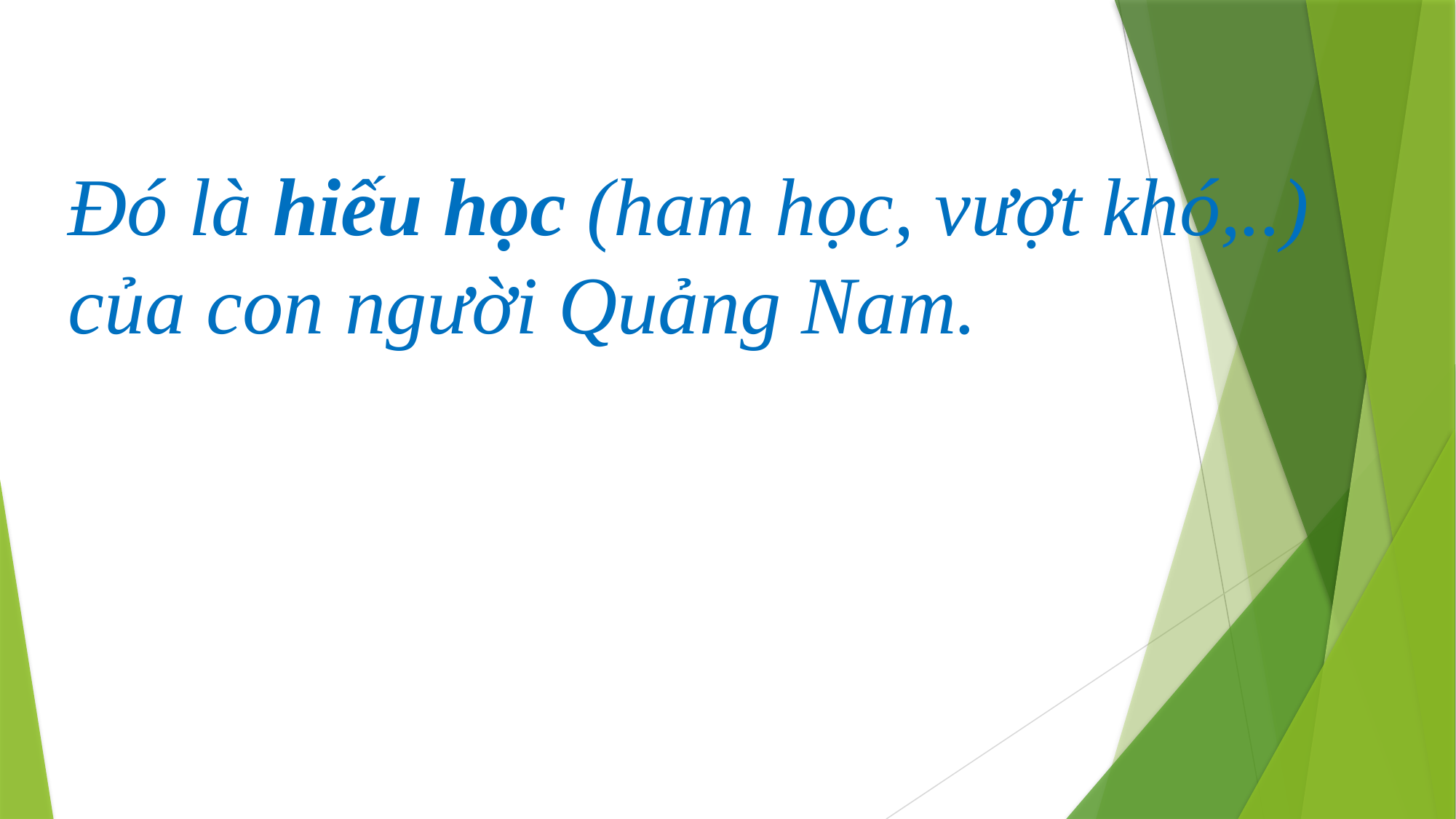

Đó là hiếu học (ham học, vượt khó,..) của con người Quảng Nam.